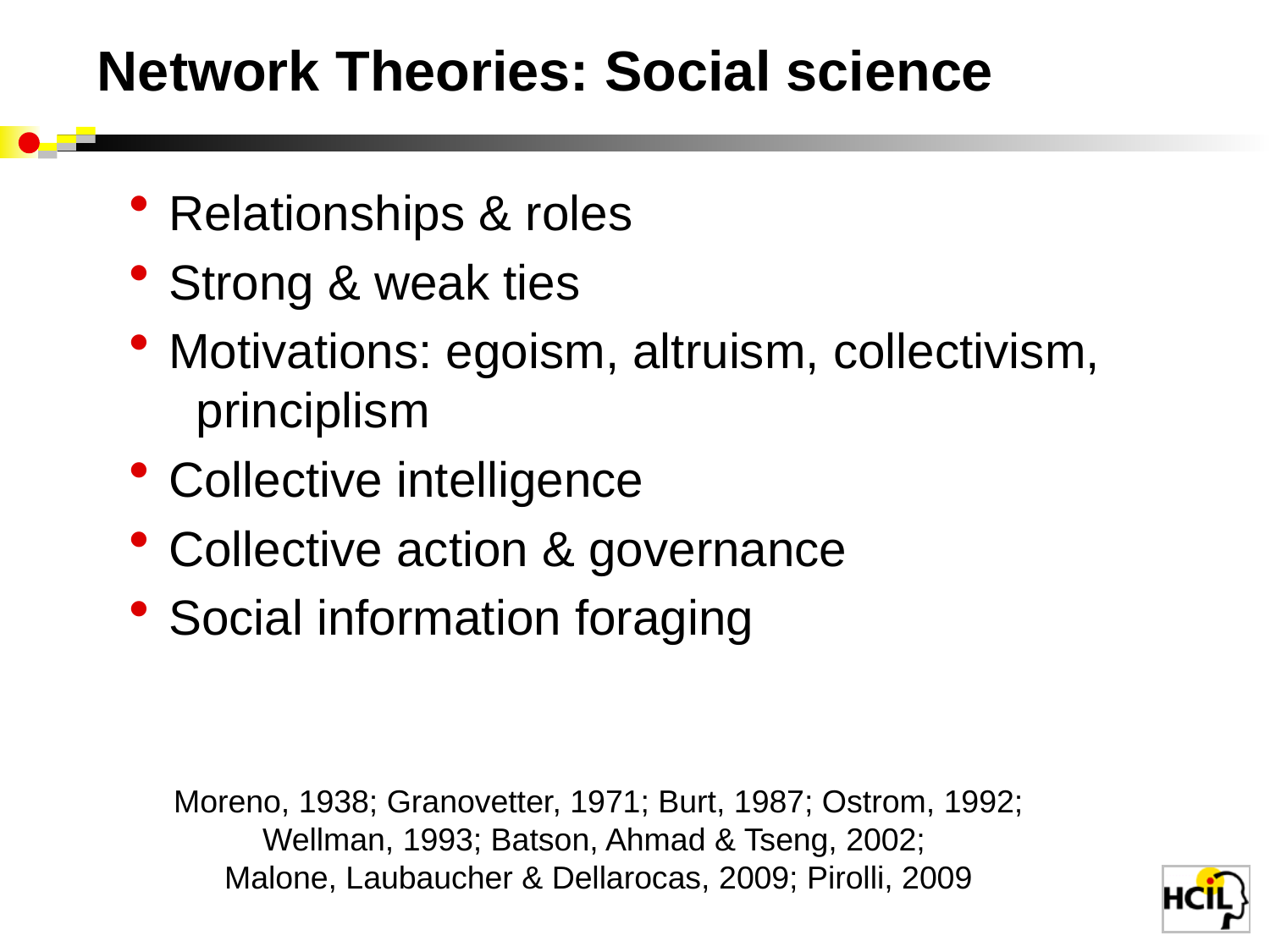

Network Theories: Social science

Relationships & roles
Strong & weak ties
Motivations: egoism, altruism, collectivism,
  principlism
Collective intelligence
Collective action & governance
Social information foraging

Moreno, 1938; Granovetter, 1971; Burt, 1987; Ostrom, 1992;
Wellman, 1993; Batson, Ahmad & Tseng, 2002;
Malone, Laubaucher & Dellarocas, 2009; Pirolli, 2009